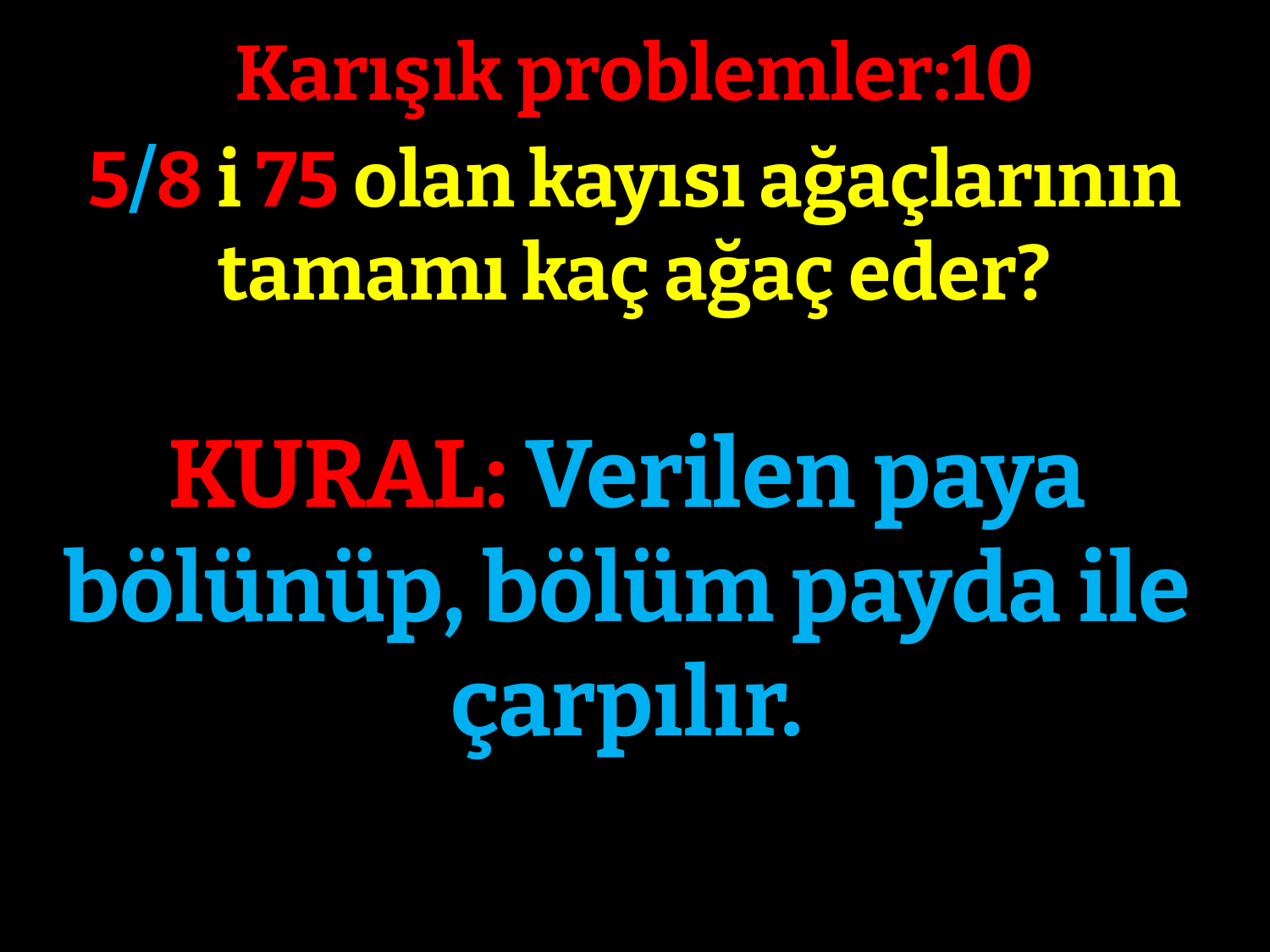

Karışık problemler:10
5/8 i 75 olan kayısı ağaçlarının tamamı kaç ağaç eder?
#
KURAL: Verilen paya bölünüp, bölüm payda ile çarpılır.